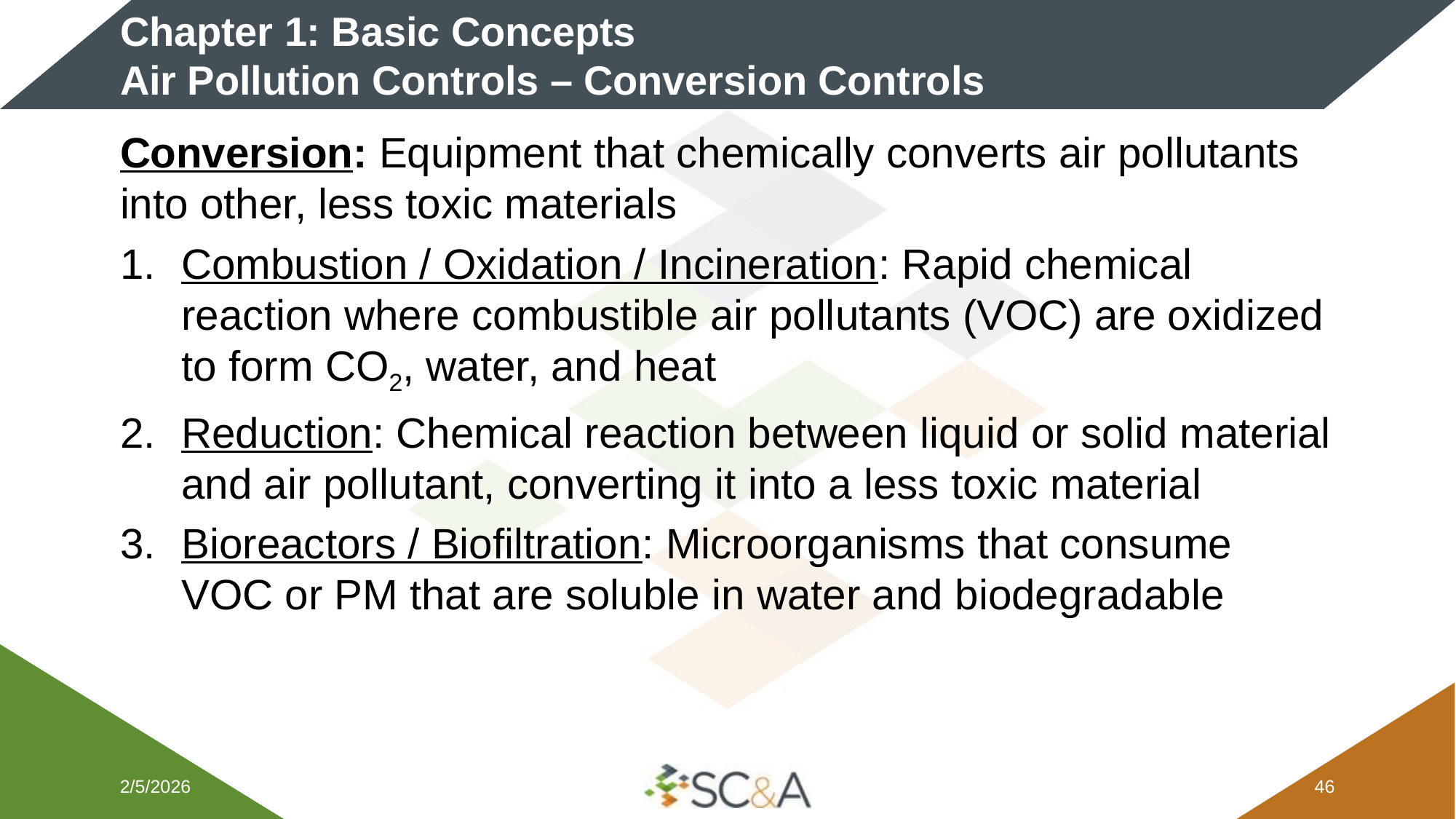

# Chapter 1: Basic Concepts Air Pollution Controls – Conversion Controls
Conversion: Equipment that chemically converts air pollutants into other, less toxic materials
Combustion / Oxidation / Incineration: Rapid chemical reaction where combustible air pollutants (VOC) are oxidized to form CO2, water, and heat
Reduction: Chemical reaction between liquid or solid material and air pollutant, converting it into a less toxic material
Bioreactors / Biofiltration: Microorganisms that consume VOC or PM that are soluble in water and biodegradable
2/5/2026
46